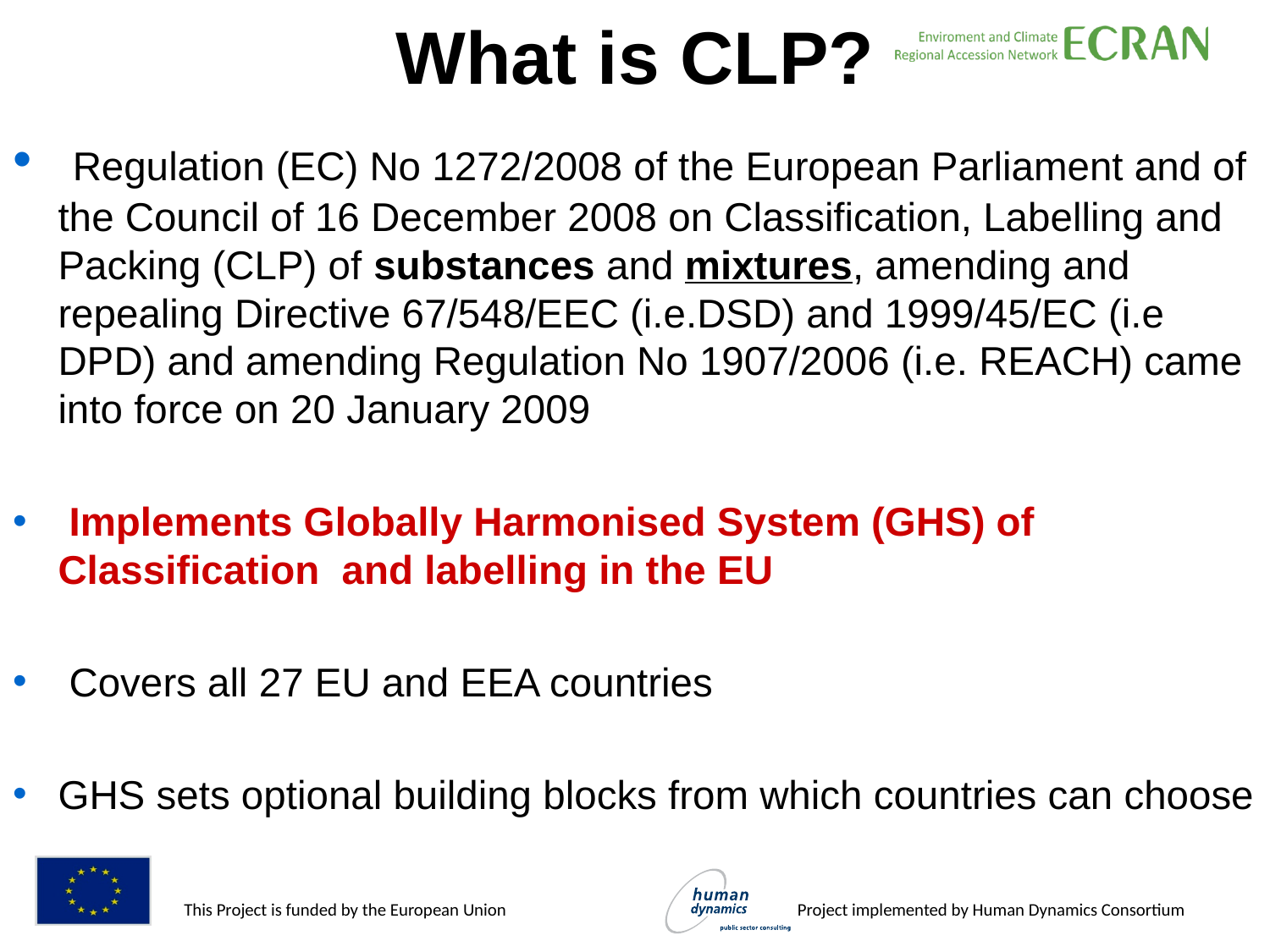

# What is CLP?
 Regulation (EC) No 1272/2008 of the European Parliament and of the Council of 16 December 2008 on Classification, Labelling and Packing (CLP) of substances and mixtures, amending and repealing Directive 67/548/EEC (i.e.DSD) and 1999/45/EC (i.e DPD) and amending Regulation No 1907/2006 (i.e. REACH) came into force on 20 January 2009

 Implements Globally Harmonised System (GHS) of Classification  and labelling in the EU

 Covers all 27 EU and EEA countries

GHS sets optional building blocks from which countries can choose